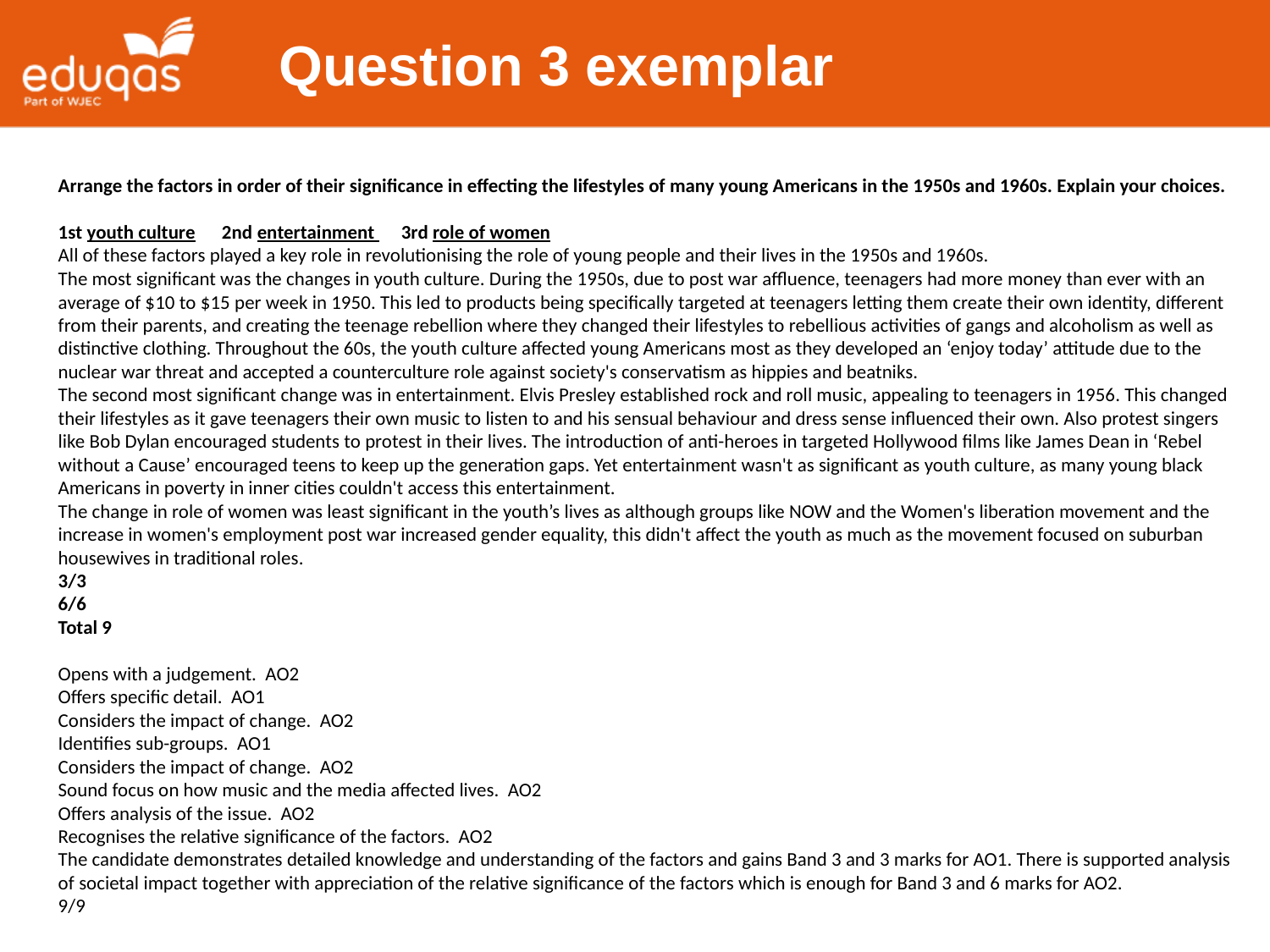

# Question 3 exemplar

Arrange the factors in order of their significance in effecting the lifestyles of many young Americans in the 1950s and 1960s. Explain your choices.

1st youth culture      2nd entertainment      3rd role of women
All of these factors played a key role in revolutionising the role of young people and their lives in the 1950s and 1960s.
The most significant was the changes in youth culture. During the 1950s, due to post war affluence, teenagers had more money than ever with an average of $10 to $15 per week in 1950. This led to products being specifically targeted at teenagers letting them create their own identity, different from their parents, and creating the teenage rebellion where they changed their lifestyles to rebellious activities of gangs and alcoholism as well as distinctive clothing. Throughout the 60s, the youth culture affected young Americans most as they developed an ‘enjoy today’ attitude due to the nuclear war threat and accepted a counterculture role against society's conservatism as hippies and beatniks.
The second most significant change was in entertainment. Elvis Presley established rock and roll music, appealing to teenagers in 1956. This changed their lifestyles as it gave teenagers their own music to listen to and his sensual behaviour and dress sense influenced their own. Also protest singers like Bob Dylan encouraged students to protest in their lives. The introduction of anti-heroes in targeted Hollywood films like James Dean in ‘Rebel without a Cause’ encouraged teens to keep up the generation gaps. Yet entertainment wasn't as significant as youth culture, as many young black Americans in poverty in inner cities couldn't access this entertainment.
The change in role of women was least significant in the youth’s lives as although groups like NOW and the Women's liberation movement and the increase in women's employment post war increased gender equality, this didn't affect the youth as much as the movement focused on suburban housewives in traditional roles.
3/3
6/6
Total 9

Opens with a judgement.  AO2
Offers specific detail.  AO1
Considers the impact of change.  AO2
Identifies sub-groups.  AO1
Considers the impact of change.  AO2
Sound focus on how music and the media affected lives.  AO2
Offers analysis of the issue.  AO2
Recognises the relative significance of the factors.  AO2
The candidate demonstrates detailed knowledge and understanding of the factors and gains Band 3 and 3 marks for AO1. There is supported analysis of societal impact together with appreciation of the relative significance of the factors which is enough for Band 3 and 6 marks for AO2.                        9/9